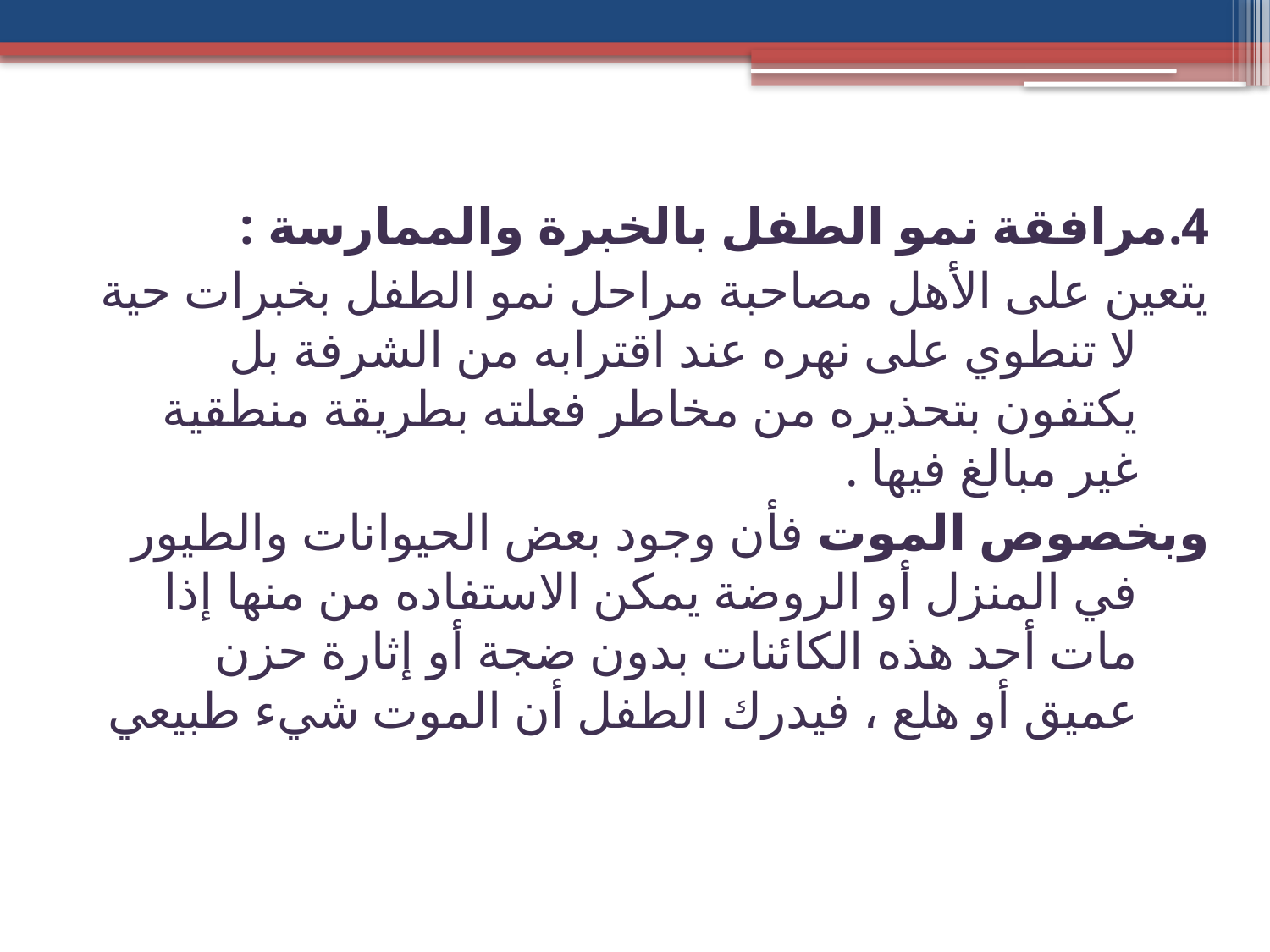

4.مرافقة نمو الطفل بالخبرة والممارسة :
يتعين على الأهل مصاحبة مراحل نمو الطفل بخبرات حية لا تنطوي على نهره عند اقترابه من الشرفة بل يكتفون بتحذيره من مخاطر فعلته بطريقة منطقية غير مبالغ فيها .
وبخصوص الموت فأن وجود بعض الحيوانات والطيور في المنزل أو الروضة يمكن الاستفاده من منها إذا مات أحد هذه الكائنات بدون ضجة أو إثارة حزن عميق أو هلع ، فيدرك الطفل أن الموت شيء طبيعي